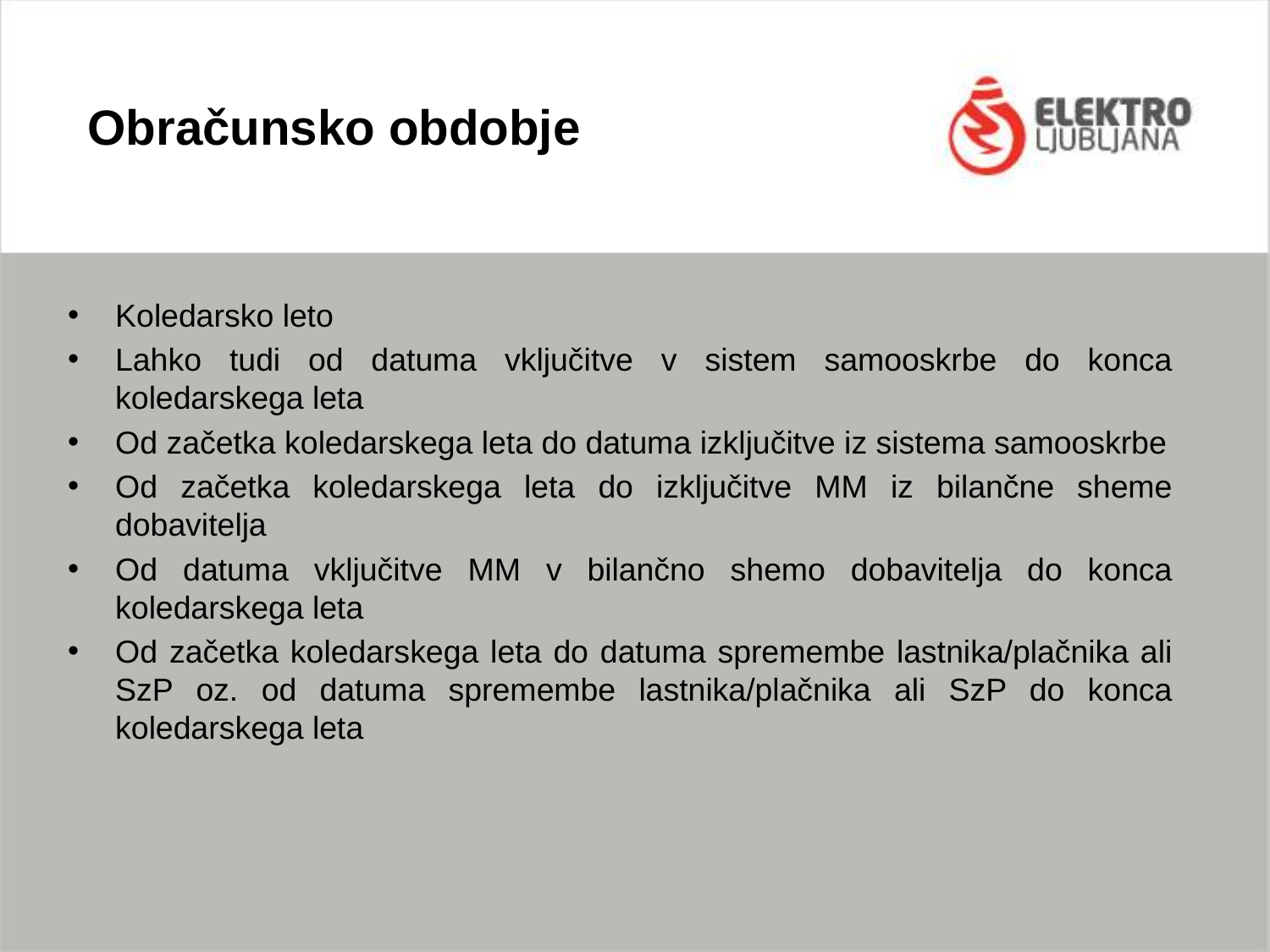

# Obračunsko obdobje
Koledarsko leto
Lahko tudi od datuma vključitve v sistem samooskrbe do konca koledarskega leta
Od začetka koledarskega leta do datuma izključitve iz sistema samooskrbe
Od začetka koledarskega leta do izključitve MM iz bilančne sheme dobavitelja
Od datuma vključitve MM v bilančno shemo dobavitelja do konca koledarskega leta
Od začetka koledarskega leta do datuma spremembe lastnika/plačnika ali SzP oz. od datuma spremembe lastnika/plačnika ali SzP do konca koledarskega leta